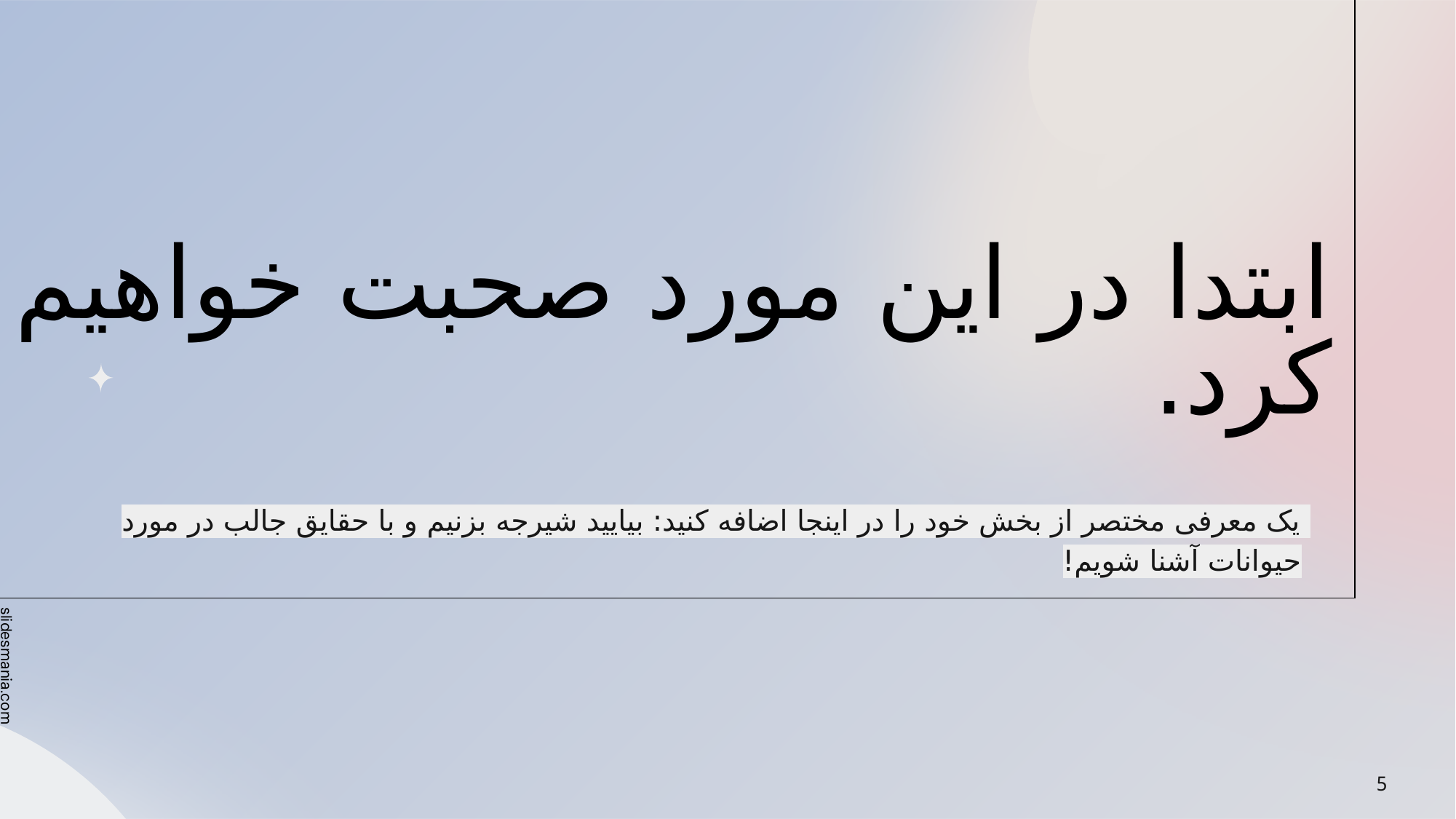

# ابتدا در این مورد صحبت خواهیم کرد.

یک معرفی مختصر از بخش خود را در اینجا اضافه کنید: بیایید شیرجه بزنیم و با حقایق جالب در مورد حیوانات آشنا شویم!
5